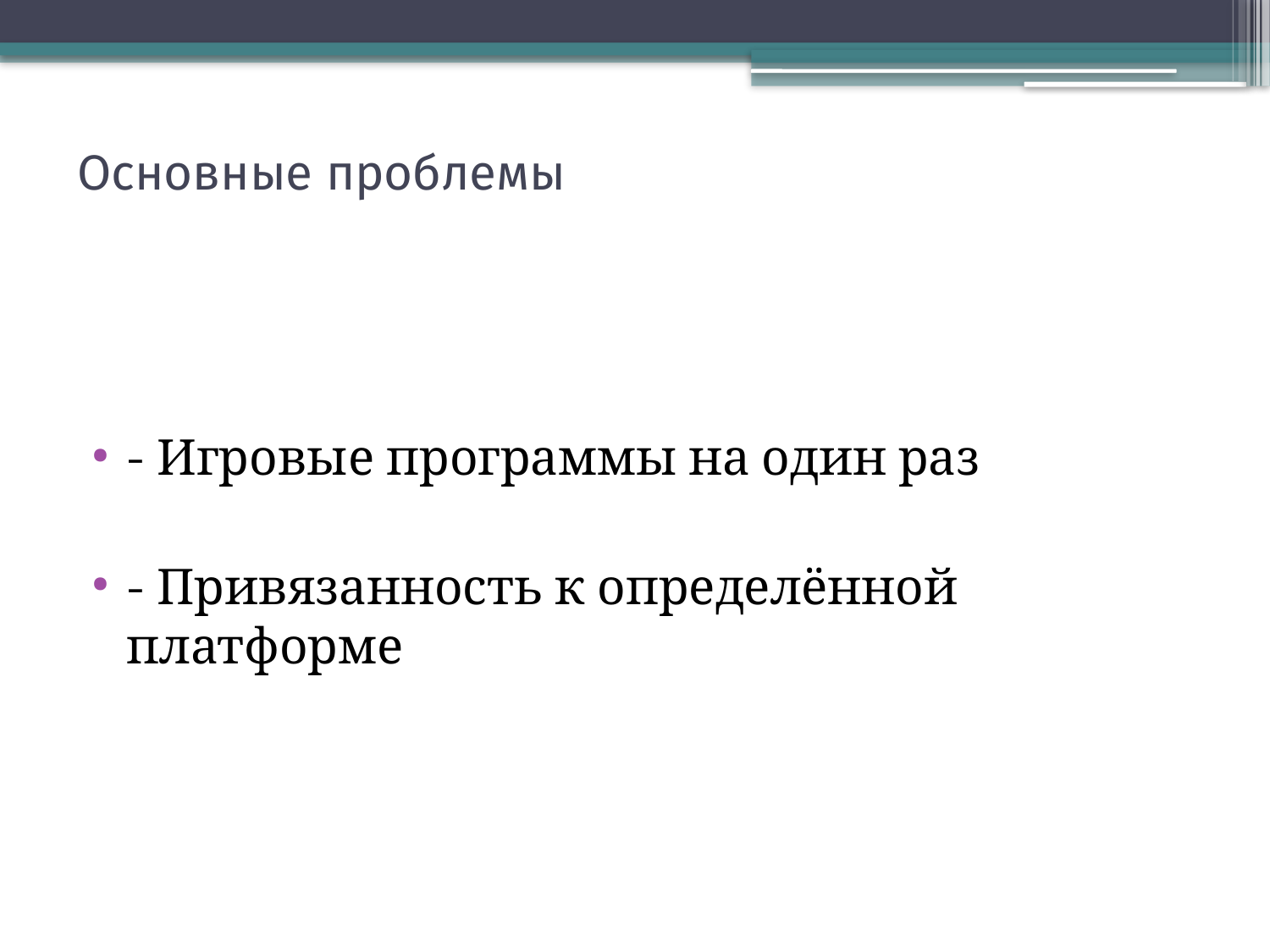

# Основные проблемы

- Игровые программы на один раз

- Привязанность к определённой платформе